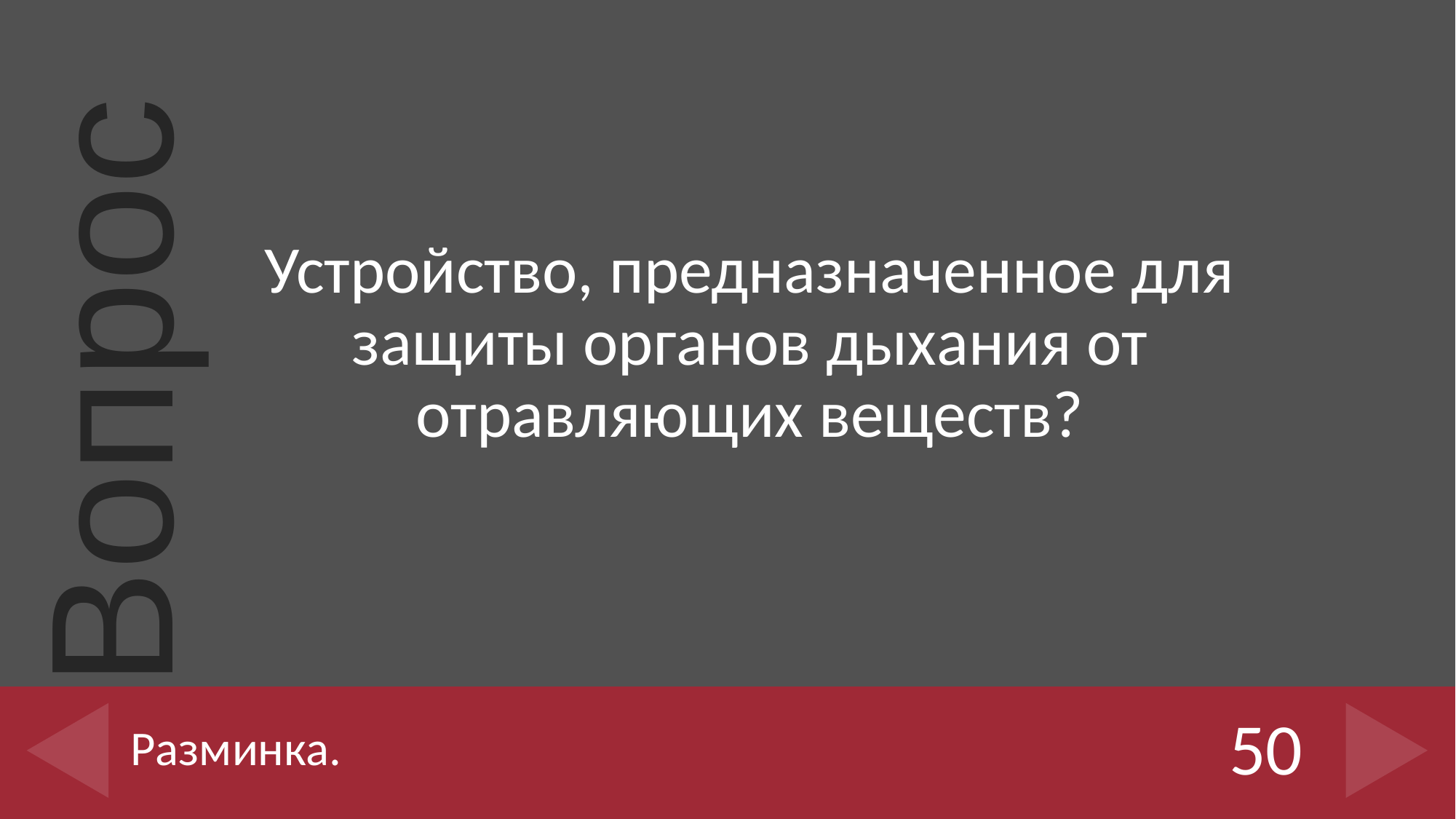

Устройство, предназначенное для защиты органов дыхания от отравляющих веществ?
# Разминка.
50